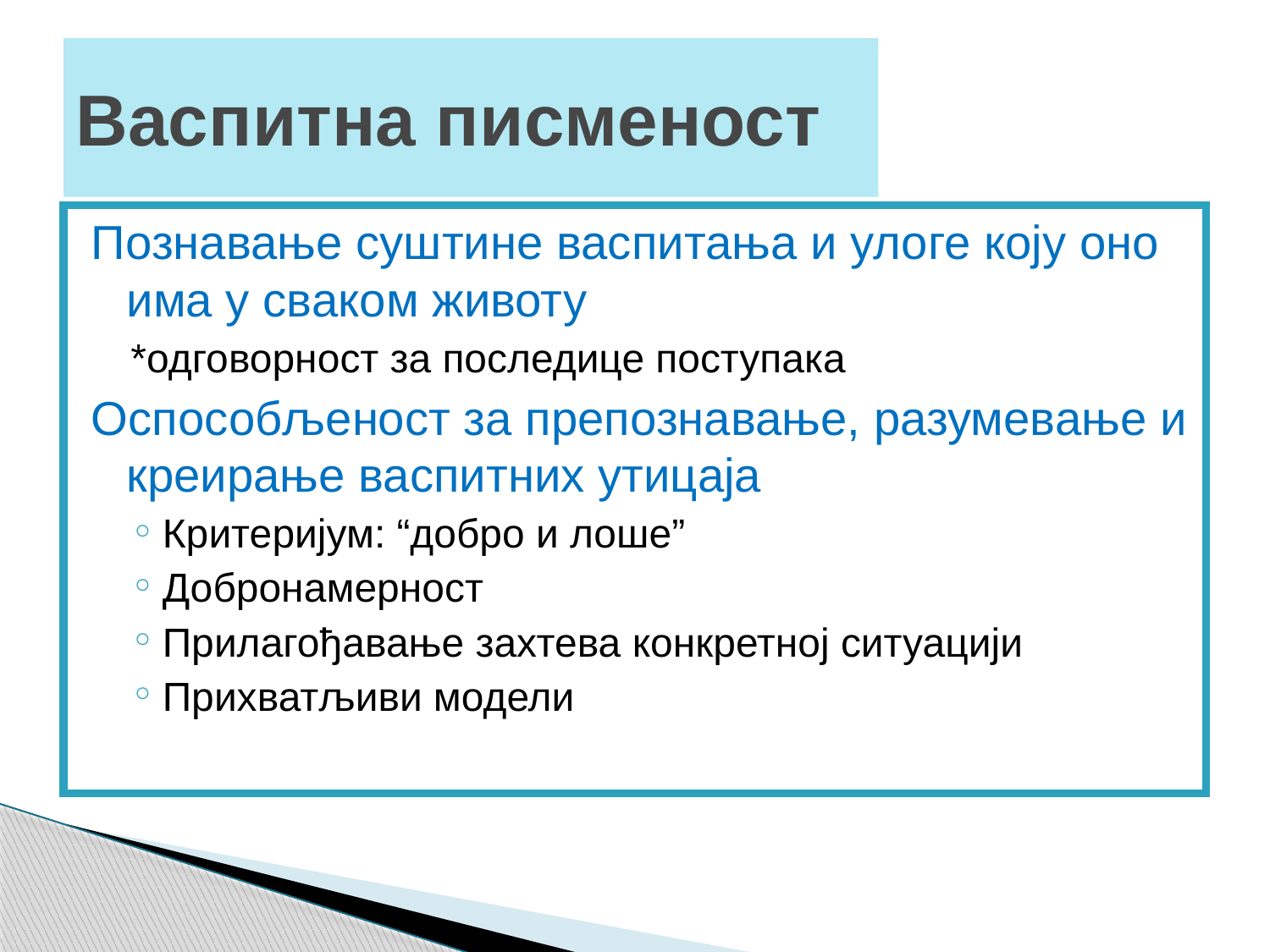

# Васпитна писменост
Познавање суштине васпитања и улоге коју оно има у сваком животу
*одговорност за последице поступака
Оспособљеност за препознавање, разумевање и креирање васпитних утицаја
Критеријум: “добро и лоше”
Добронамерност
Прилагођавање захтева конкретној ситуацији
Прихватљиви модели